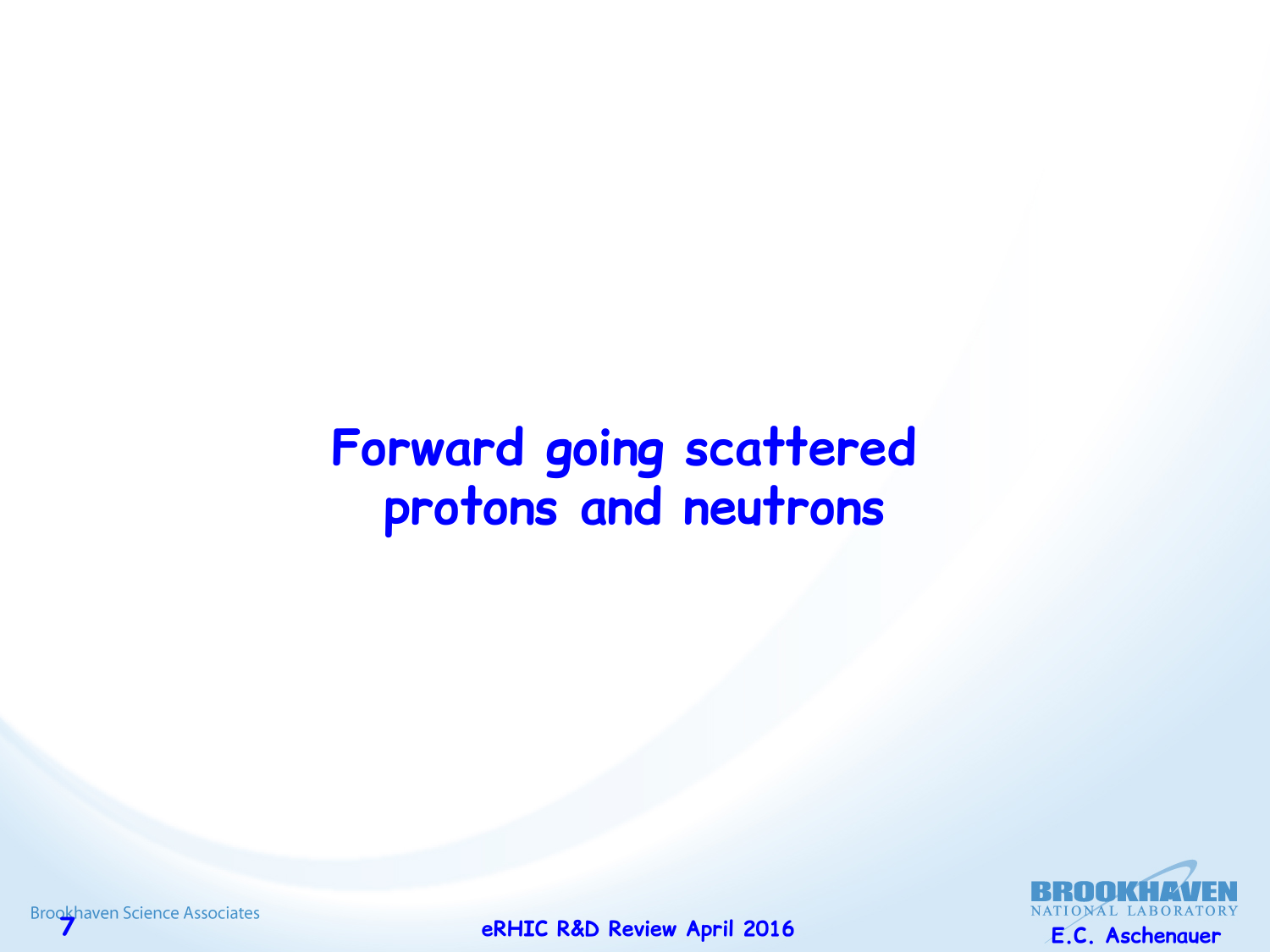

Forward going scattered
protons and neutrons
eRHIC R&D Review April 2016
E.C. Aschenauer
7